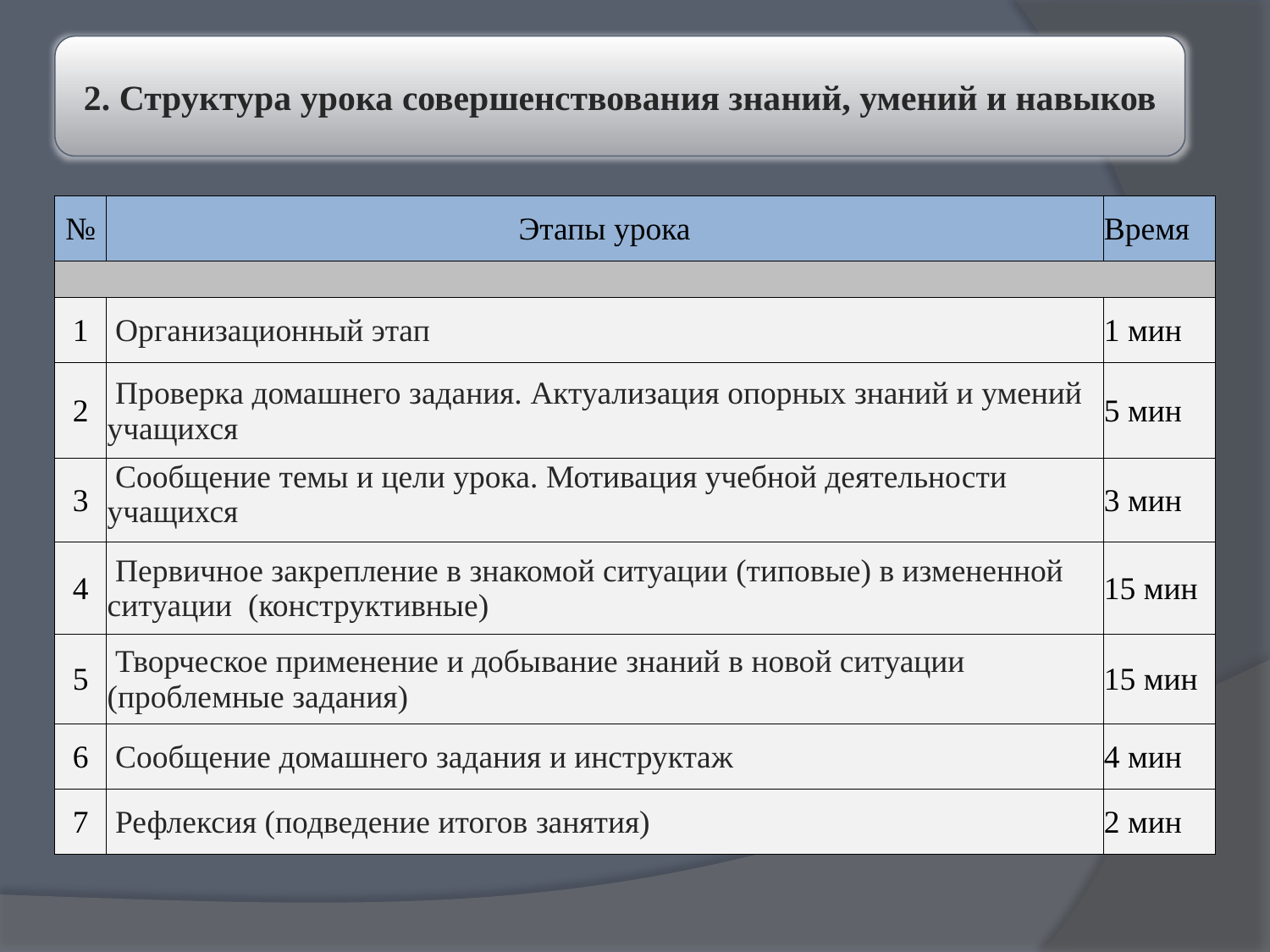

2. Структура урока совершенствования знаний, умений и навыков
| № | Этапы урока | Время |
| --- | --- | --- |
|  |  |  |
| 1 | Организационный этап | 1 мин |
| 2 | Проверка домашнего задания. Актуализация опорных знаний и умений учащихся | 5 мин |
| 3 | Сообщение темы и цели урока. Мотивация учебной деятельности учащихся | 3 мин |
| 4 | Первичное закрепление в знакомой ситуации (типовые) в измененной ситуации (конструктивные) | 15 мин |
| 5 | Творческое применение и добывание знаний в новой ситуации (проблемные задания) | 15 мин |
| 6 | Сообщение домашнего задания и инструктаж | 4 мин |
| 7 | Рефлексия (подведение итогов занятия) | 2 мин |